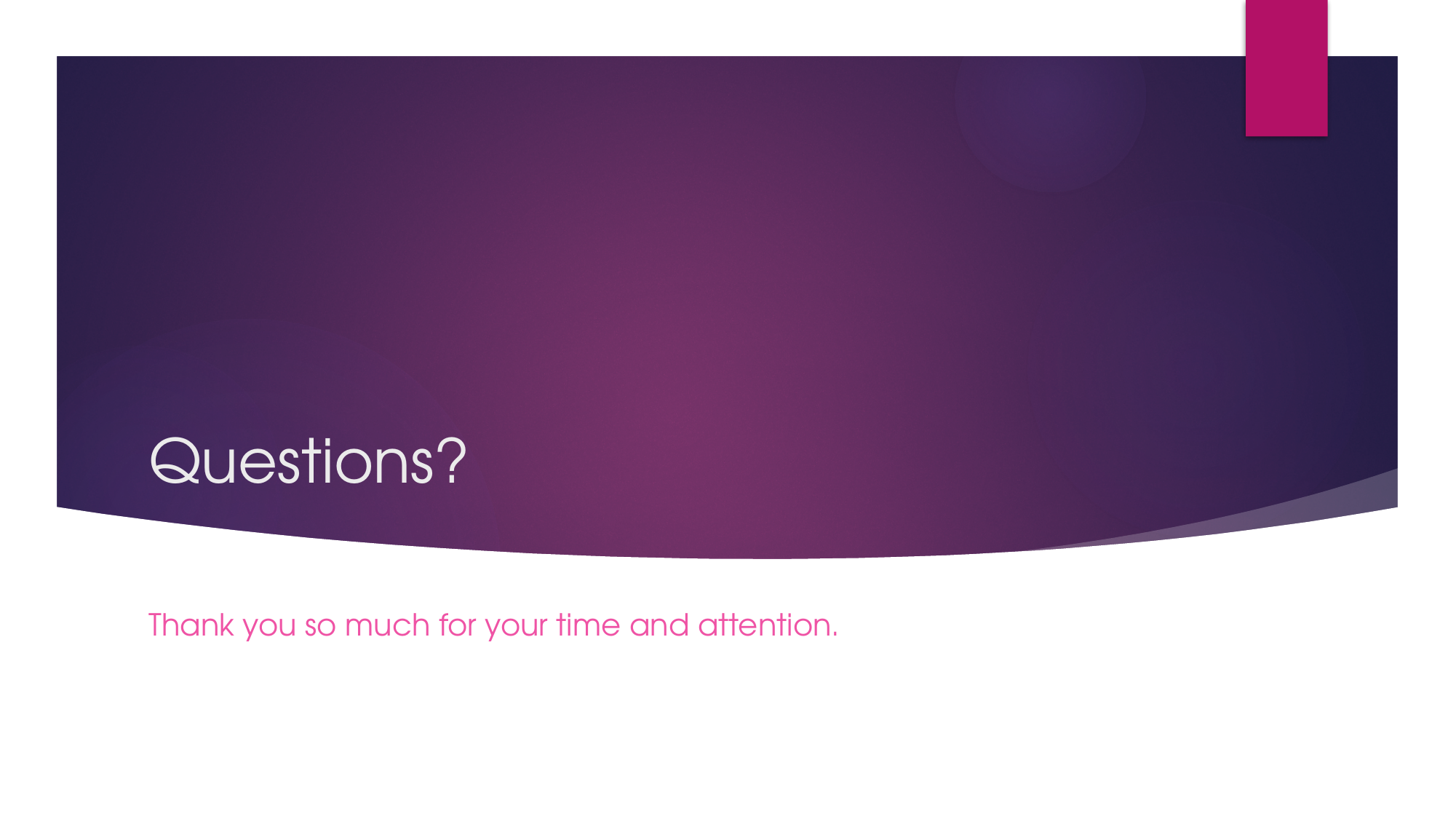

# Questions?
Thank you so much for your time and attention.